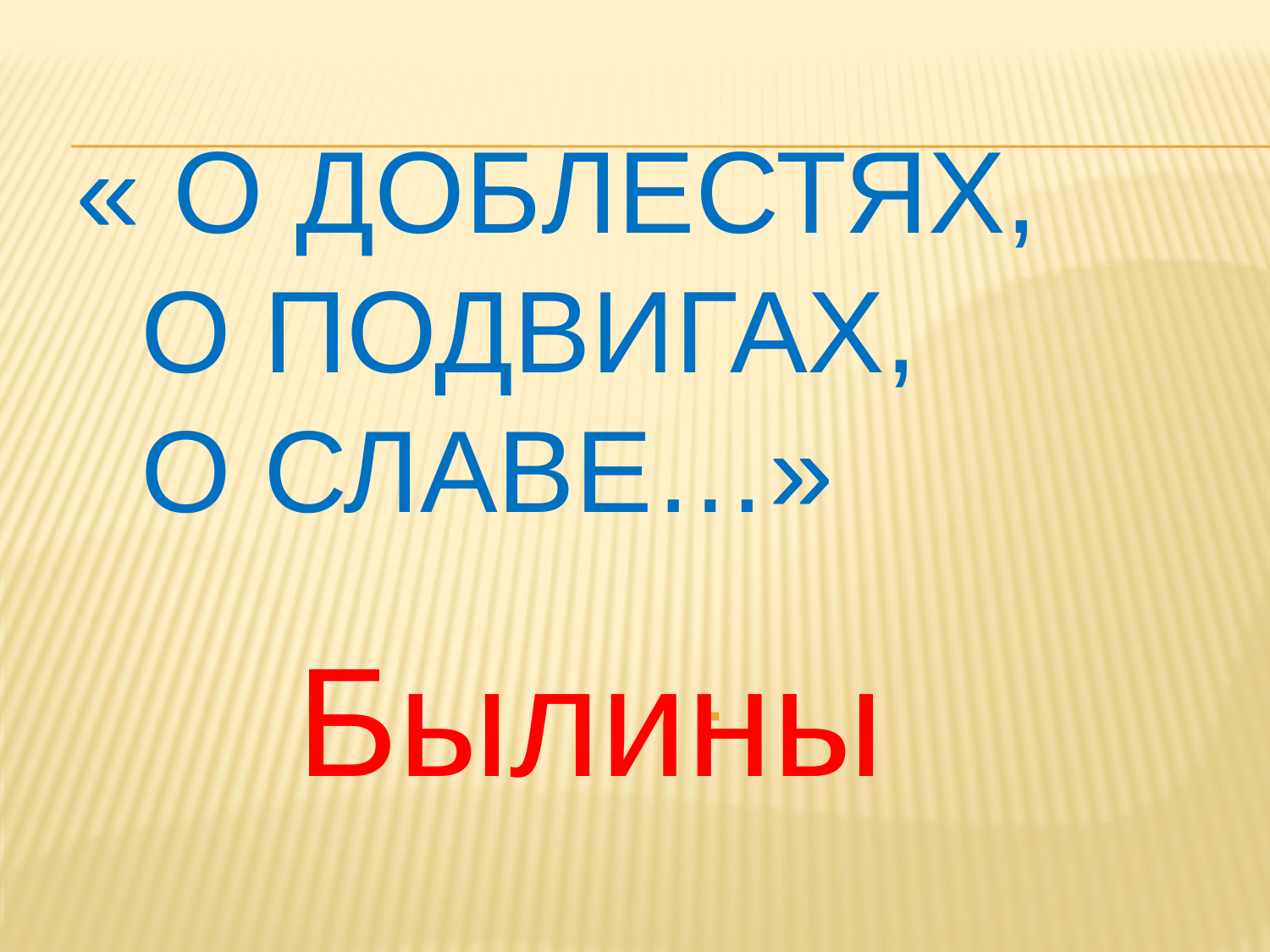

# « О ДОБЛЕСТЯХ, О ПОДВИГАХ, О СЛАВЕ…»
Былины